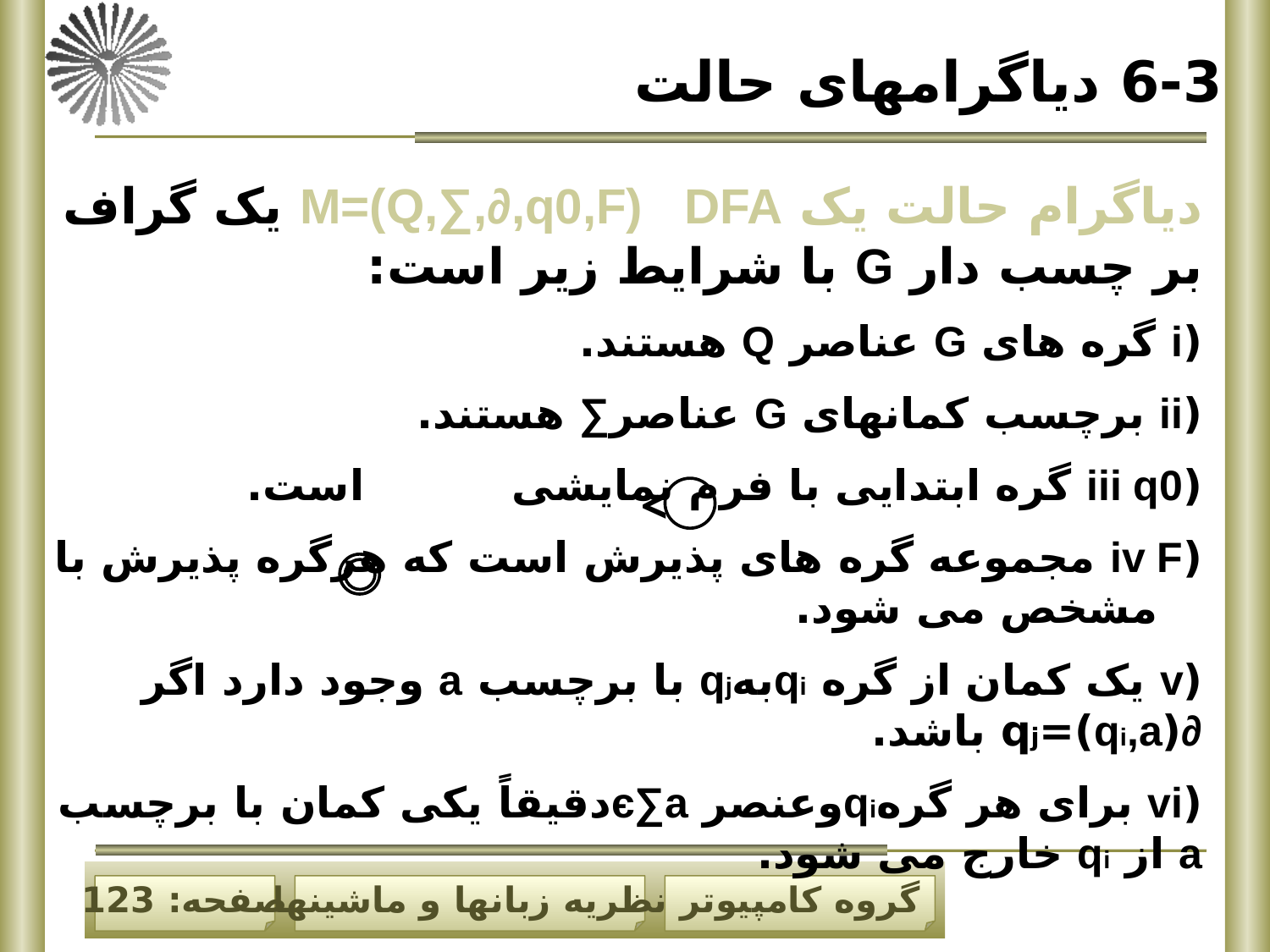

6-3 دیاگرامهای حالت
دیاگرام حالت یک M=(Q,∑,∂,q0,F)   DFA یک گراف بر چسب دار G با شرایط زیر است:
(i گره های G عناصر Q هستند.
(ii برچسب کمانهای G عناصر∑ هستند.
(iii q0 گره ابتدایی با فرم نمایشی          است.
(iv F مجموعه گره های پذیرش است که هرگره پذیرش با     مشخص می شود.
(v یک کمان از گره qiبهqj با برچسب a وجود دارد اگر ∂(qi,a)=qj باشد.
(vi برای هر گرهqiوعنصر є∑aدقیقاً یکی کمان با برچسب a از qi خارج می شود.
>